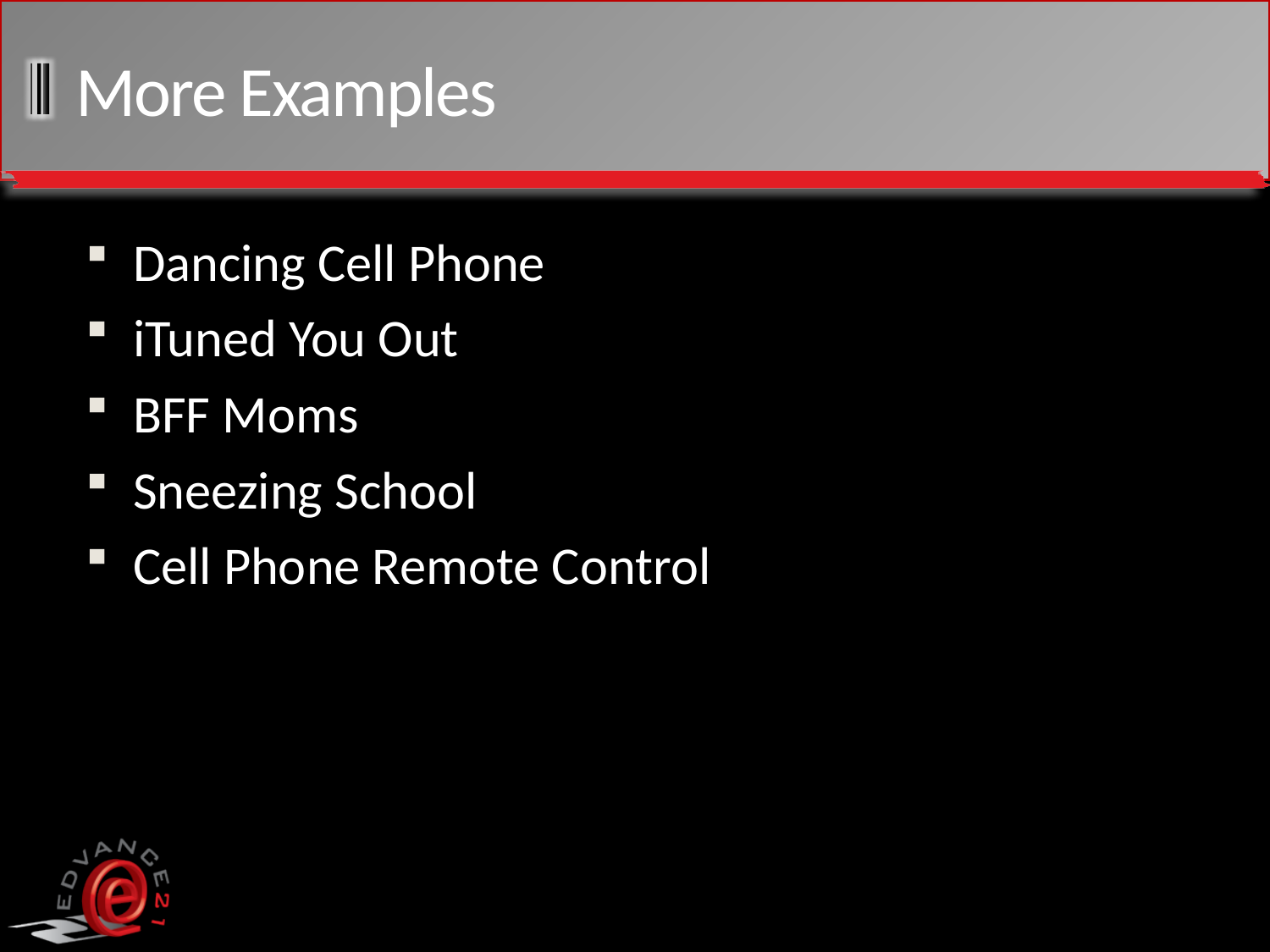

# More Examples
Dancing Cell Phone
iTuned You Out
BFF Moms
Sneezing School
Cell Phone Remote Control